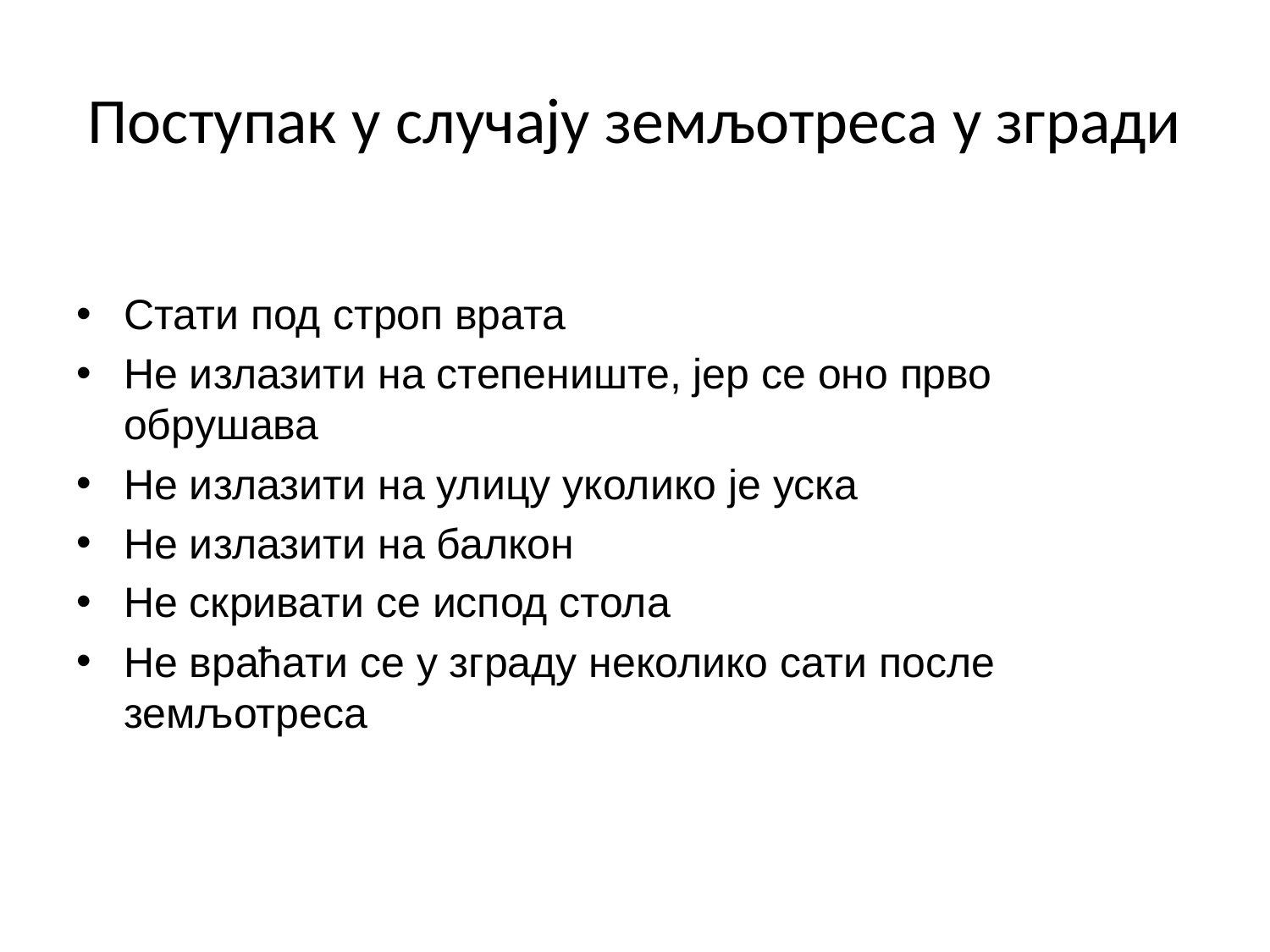

# Поступак у случају земљотреса у згради

Стати под строп врата
Не излазити на степениште, јер се оно прво обрушава
Не излазити на улицу уколико је уска
Не излазити на балкон
Не скривати се испод стола
Не враћати се у зграду неколико сати после земљотреса